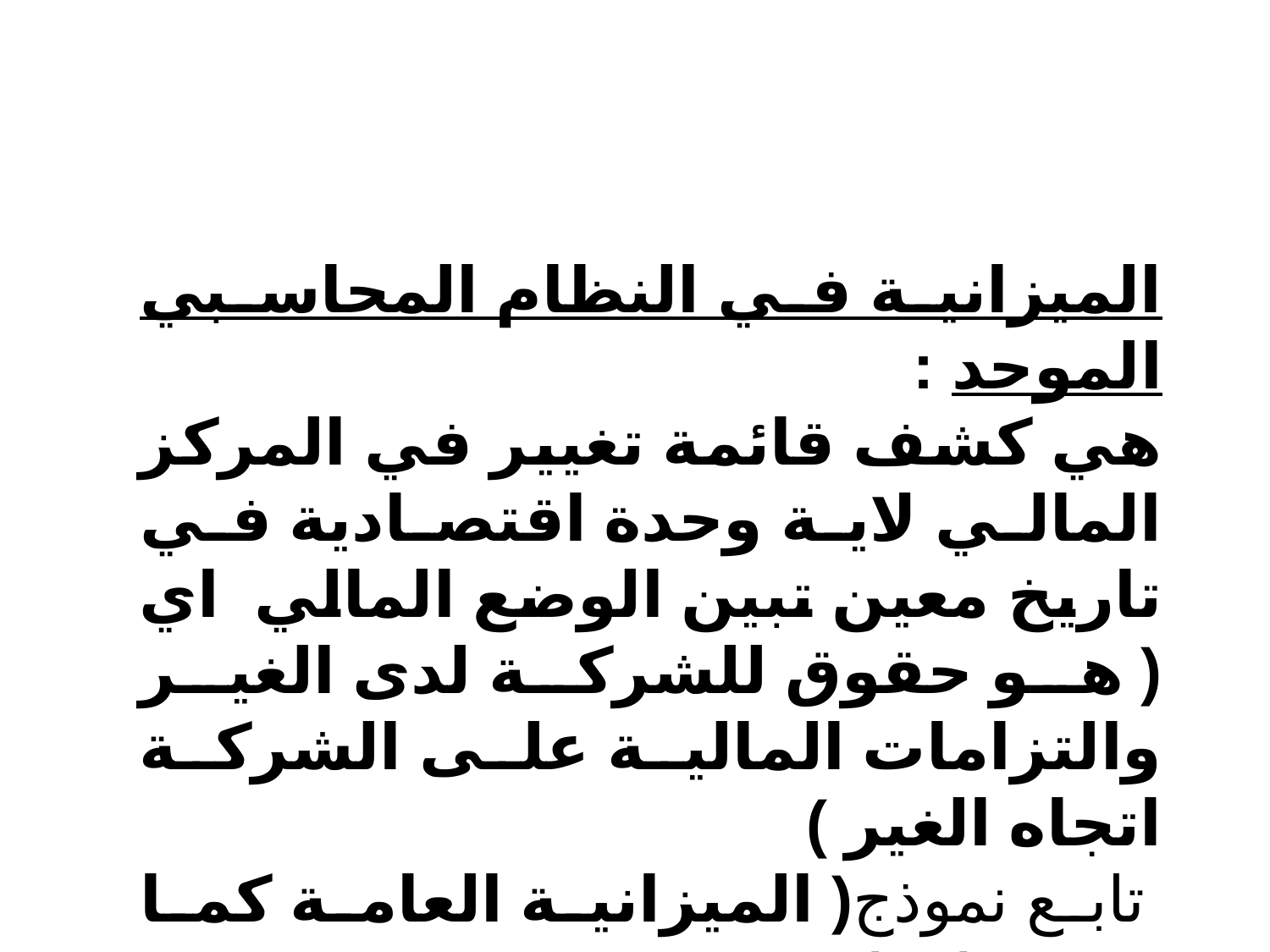

الميزانية في النظام المحاسبي الموحد :
هي كشف قائمة تغيير في المركز المالي لاية وحدة اقتصادية في تاريخ معين تبين الوضع المالي  اي ( هو حقوق للشركة لدى الغير والتزامات المالية على الشركة اتجاه الغير )
 تابع نموذج( الميزانية العامة كما في 12/31/